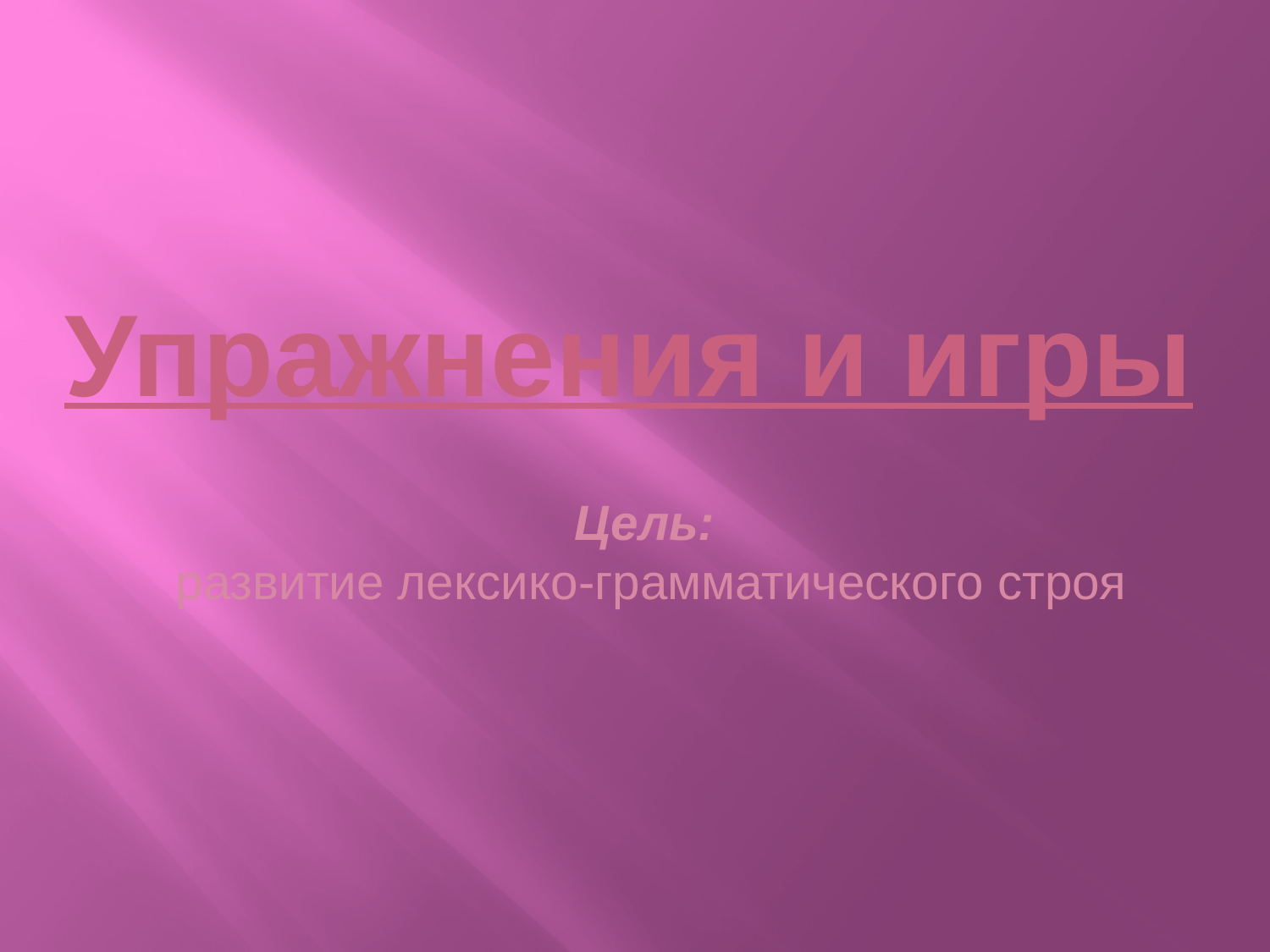

# Упражнения и игры
Цель:
развитие лексико-грамматического строя